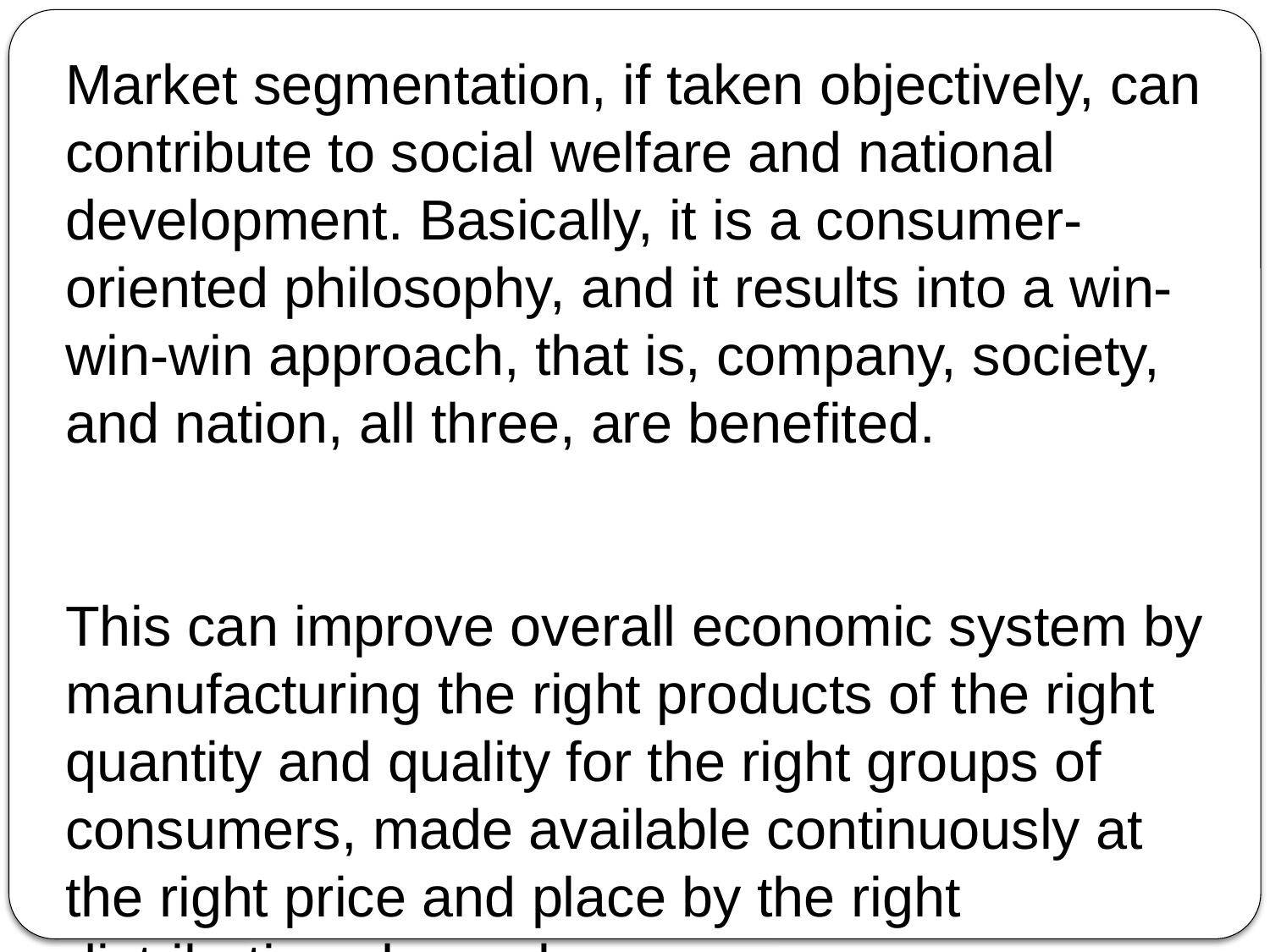

Market segmentation, if taken objectively, can contribute to social welfare and national development. Basically, it is a consumer-oriented philosophy, and it results into a win-win-win approach, that is, company, society, and nation, all three, are benefited.

This can improve overall economic system by manufacturing the right products of the right quantity and quality for the right groups of consumers, made available continuously at the right price and place by the right distribution channel.